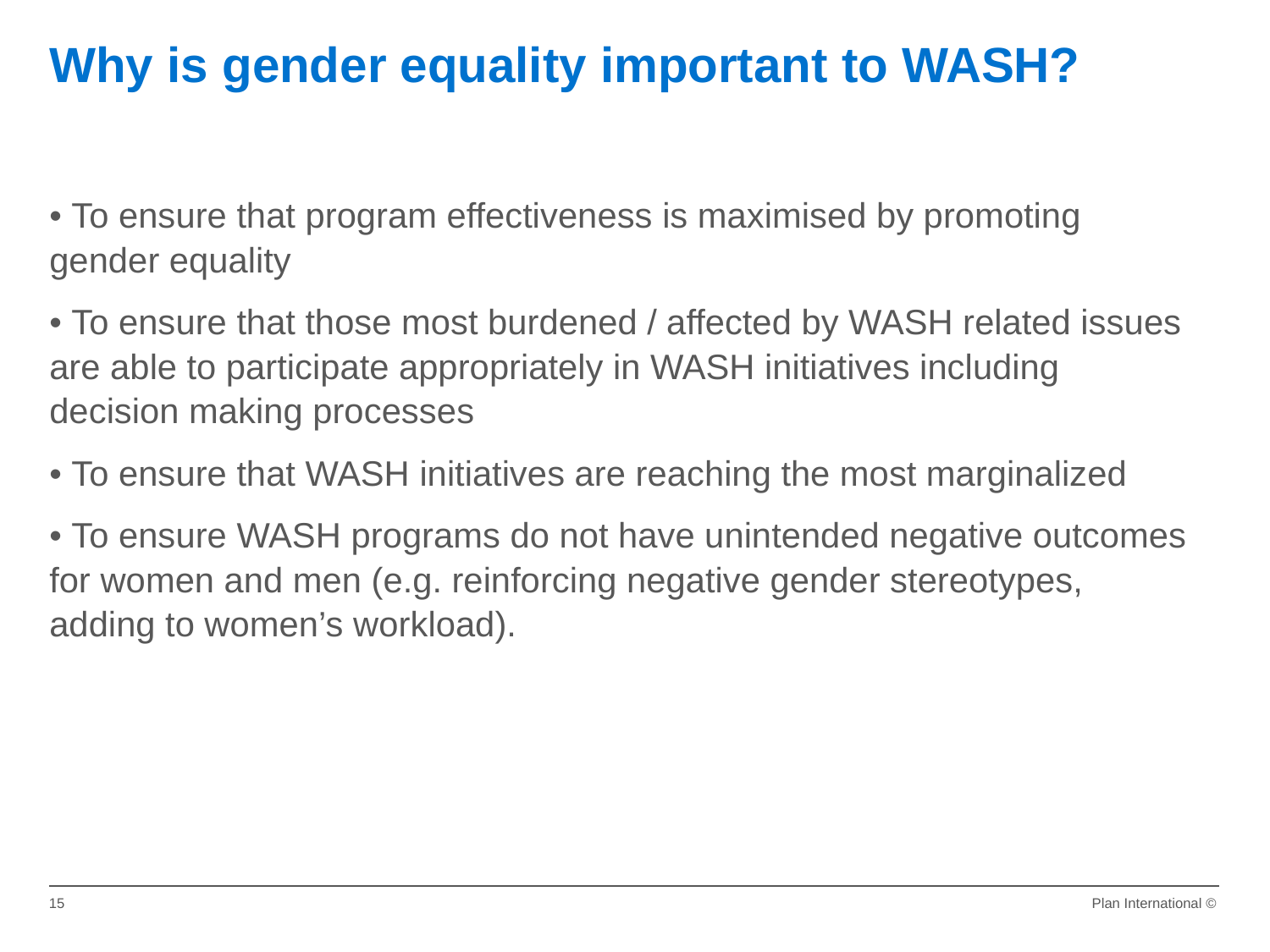

Why is gender equality important to WASH?
• To ensure that program effectiveness is maximised by promoting gender equality
• To ensure that those most burdened / affected by WASH related issues are able to participate appropriately in WASH initiatives including decision making processes
• To ensure that WASH initiatives are reaching the most marginalized
• To ensure WASH programs do not have unintended negative outcomes for women and men (e.g. reinforcing negative gender stereotypes, adding to women’s workload).

15